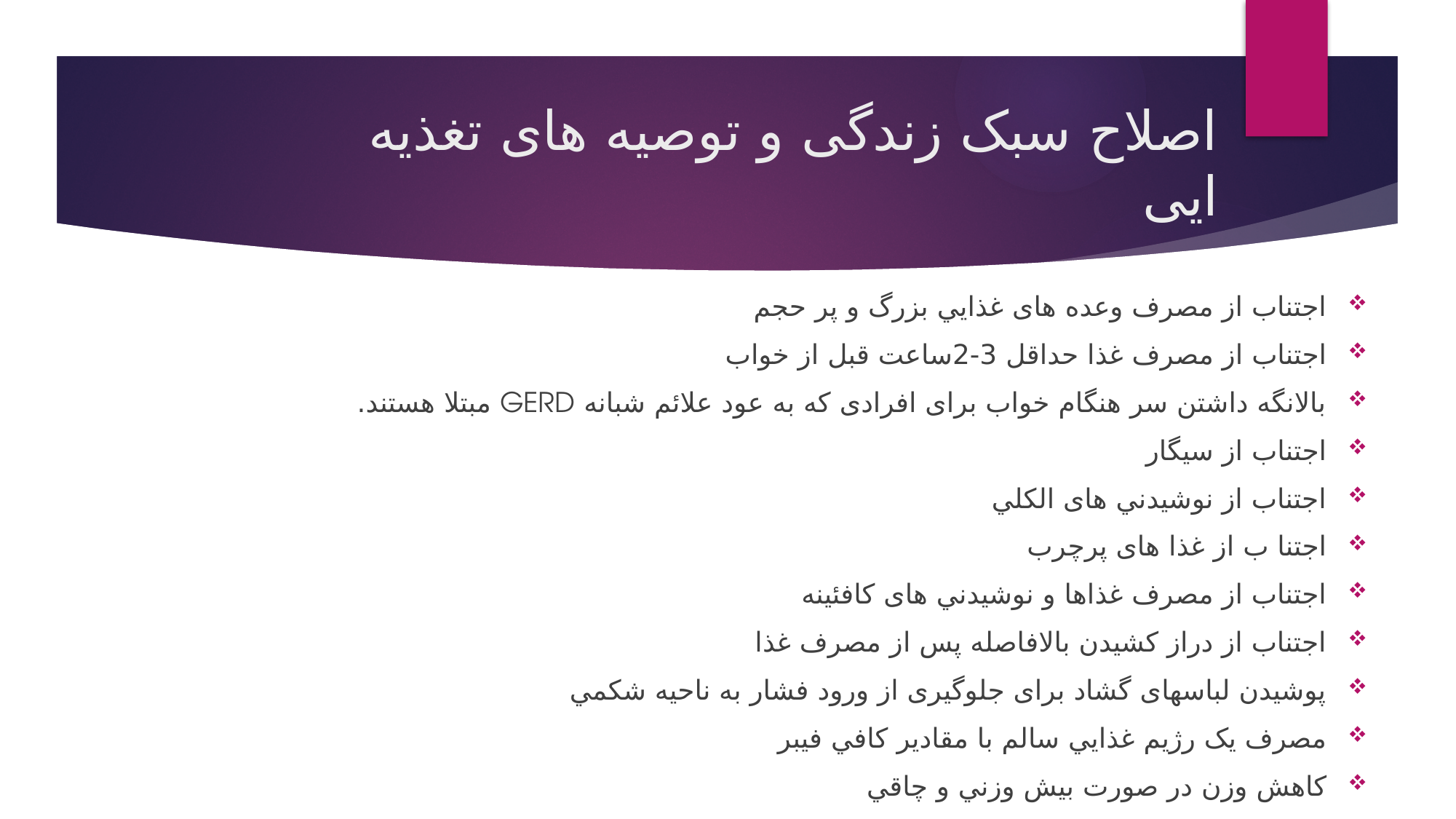

# اصلاح سبک زندگی و توصیه های تغذیه ایی
اجتناب از مصرف وعده های غذايي بزرگ و پر حجم
اجتناب از مصرف غذا حداقل 3-2ساعت قبل از خواب
بالانگه داشتن سر هنگام خواب برای افرادی كه به عود علائم شبانه GERD مبتلا هستند.
اجتناب از سيگار
اجتناب از نوشيدني های الکلي
اجتنا ب از غذا های پرچرب
اجتناب از مصرف غذاها و نوشيدني های كافئينه
اجتناب از دراز كشيدن بالافاصله پس از مصرف غذا
پوشيدن لباسهای گشاد برای جلوگيری از ورود فشار به ناحيه شکمي
مصرف يک رژيم غذايي سالم با مقادير كافي فيبر
كاهش وزن در صورت بيش وزني و چاقي